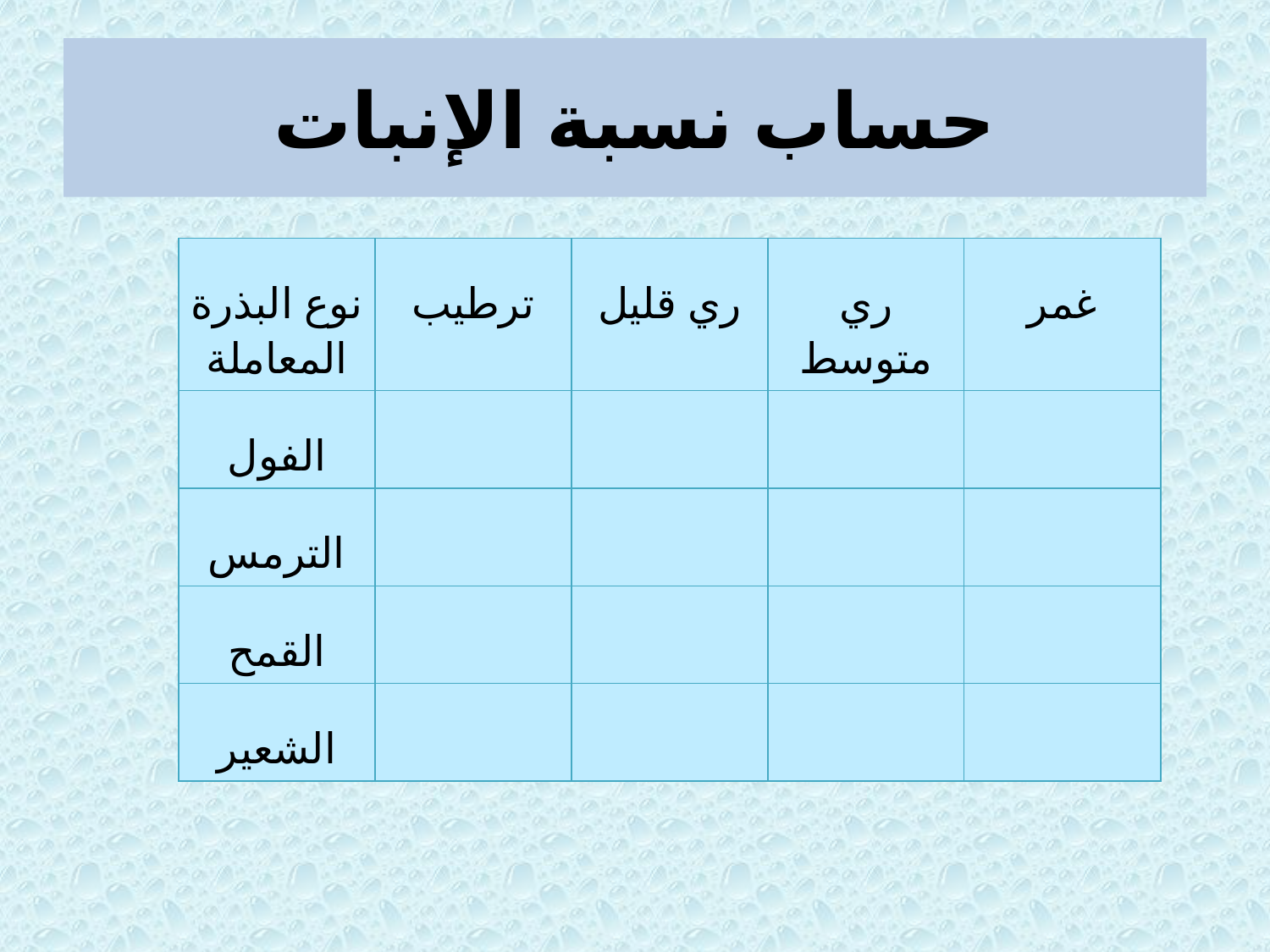

# حساب نسبة الإنبات
| نوع البذرة المعاملة | ترطيب | ري قليل | ري متوسط | غمر |
| --- | --- | --- | --- | --- |
| الفول |  |  |  |  |
| الترمس |  |  |  |  |
| القمح |  |  |  |  |
| الشعير |  |  |  |  |